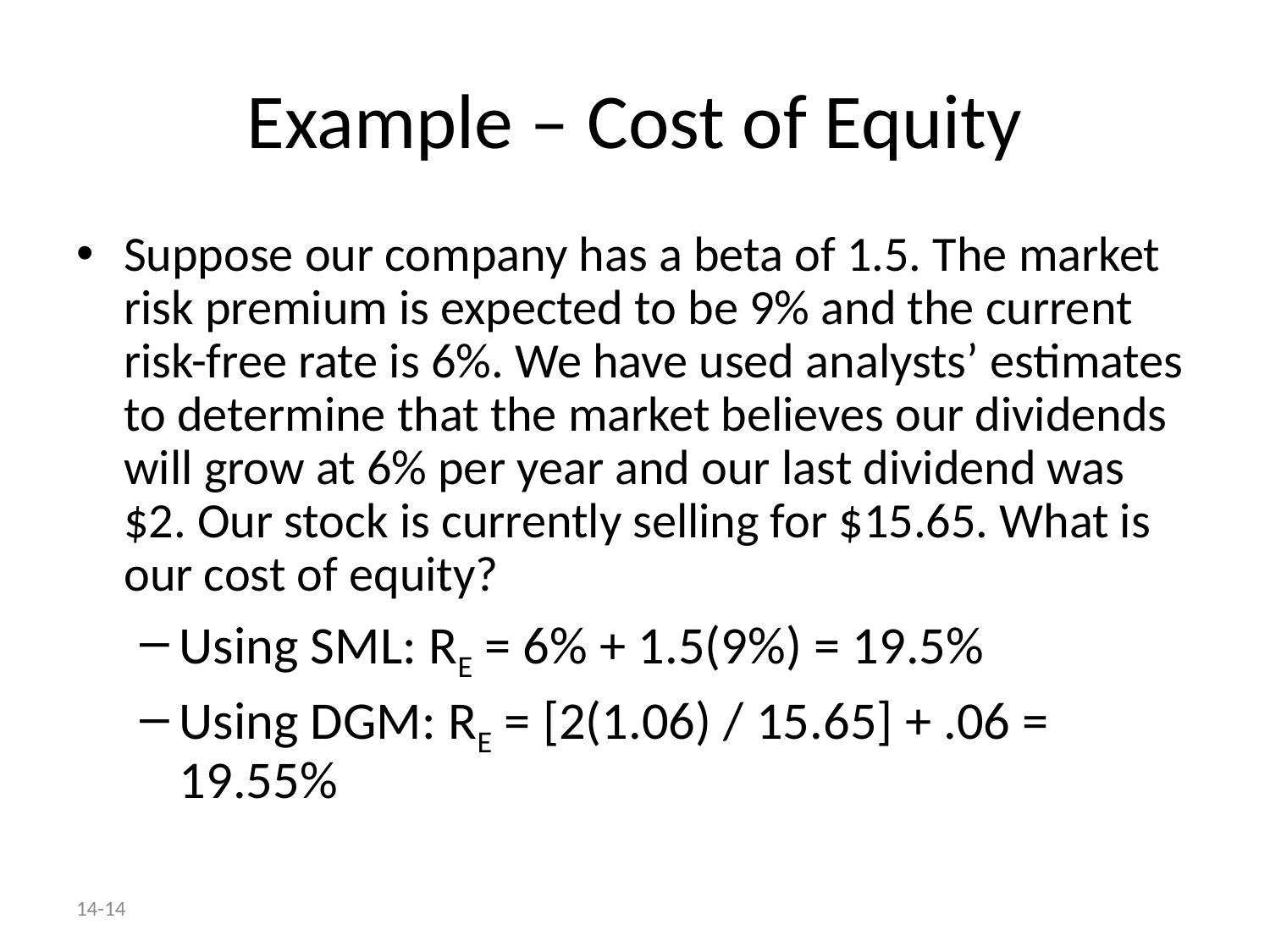

# Example – Cost of Equity
Suppose our company has a beta of 1.5. The market risk premium is expected to be 9% and the current risk-free rate is 6%. We have used analysts’ estimates to determine that the market believes our dividends will grow at 6% per year and our last dividend was $2. Our stock is currently selling for $15.65. What is our cost of equity?
Using SML: RE = 6% + 1.5(9%) = 19.5%
Using DGM: RE = [2(1.06) / 15.65] + .06 = 19.55%
14-14